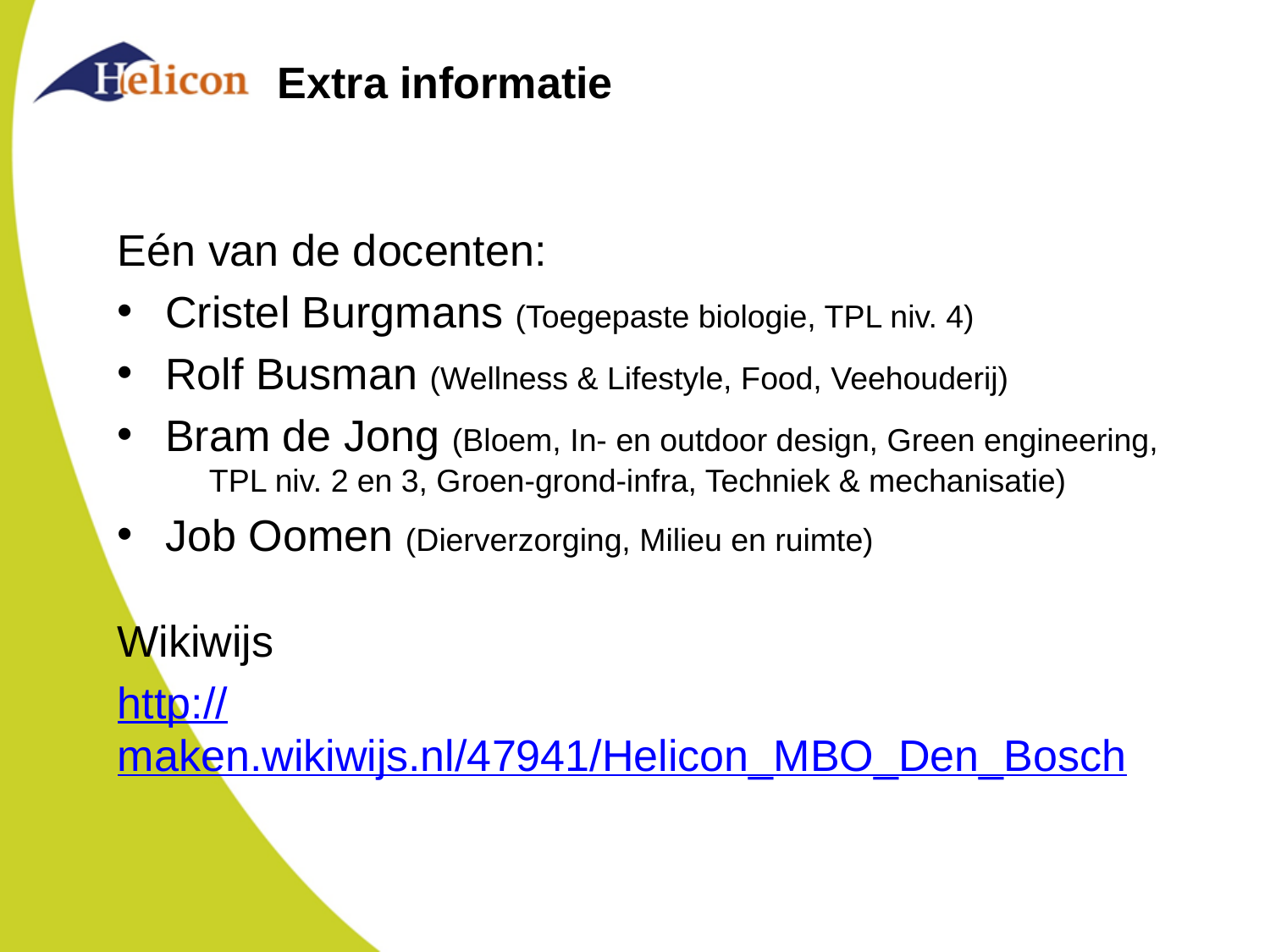

Extra informatie
Eén van de docenten:
Cristel Burgmans (Toegepaste biologie, TPL niv. 4)
Rolf Busman (Wellness & Lifestyle, Food, Veehouderij)
Bram de Jong (Bloem, In- en outdoor design, Green engineering,         TPL niv. 2 en 3, Groen-grond-infra, Techniek & mechanisatie)
Job Oomen (Dierverzorging, Milieu en ruimte)

Wikiwijs
http://maken.wikiwijs.nl/47941/Helicon_MBO_Den_Bosch